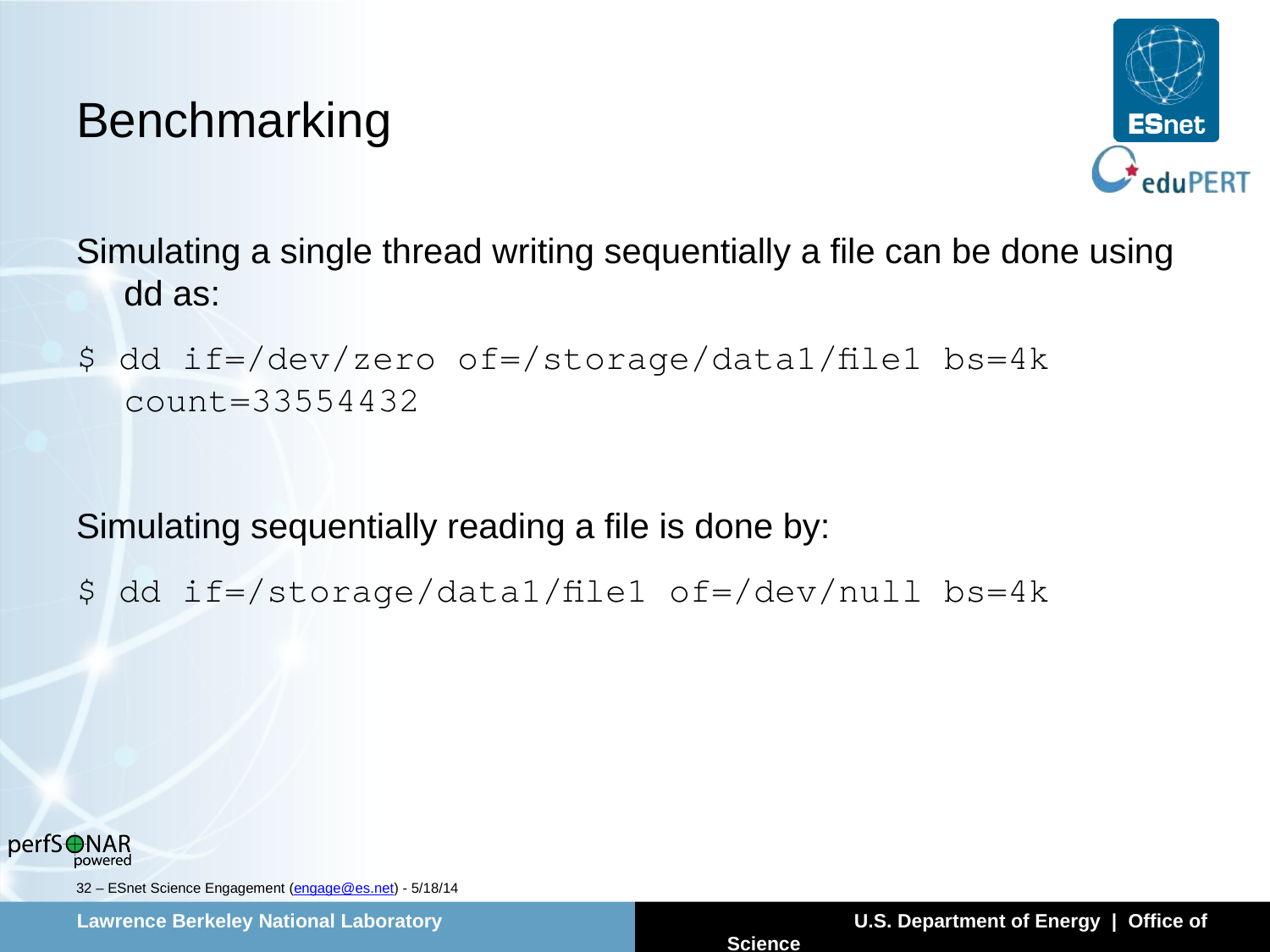

# Benchmarking
Simulating a single thread writing sequentially a file can be done using dd as:
$ dd if=/dev/zero of=/storage/data1/file1 bs=4k count=33554432

Simulating sequentially reading a file is done by:
$ dd if=/storage/data1/file1 of=/dev/null bs=4k
32 – ESnet Science Engagement (engage@es.net) - 5/18/14